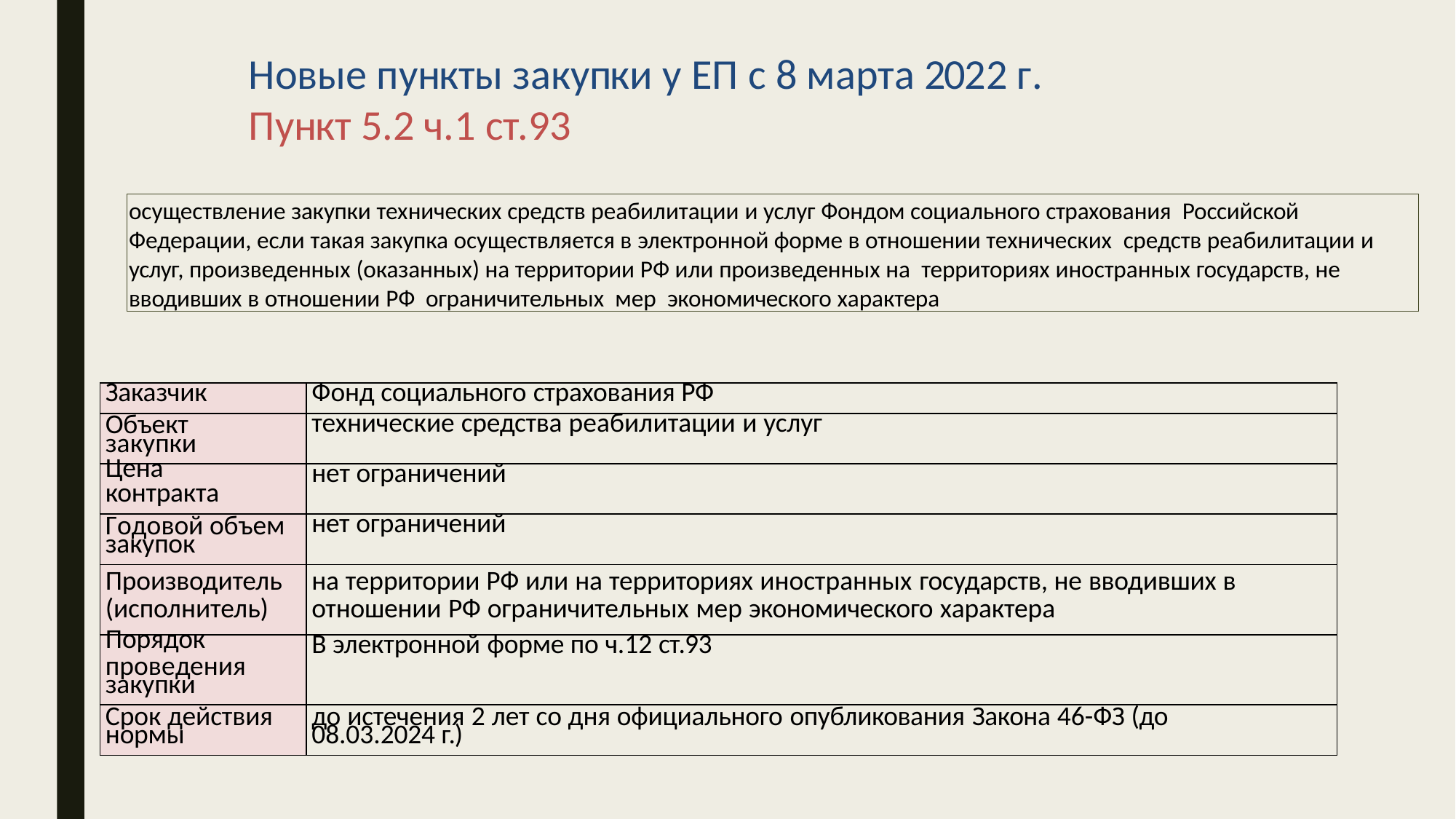

# Новые пункты закупки у ЕП с 8 марта 2022 г.  Пункт 5.2 ч.1 ст.93
осуществление закупки технических средств реабилитации и услуг Фондом социального страхования  Российской Федерации, если такая закупка осуществляется в электронной форме в отношении технических  средств реабилитации и услуг, произведенных (оказанных) на территории РФ или произведенных на  территориях иностранных государств, не вводивших в отношении РФ ограничительных мер  экономического характера
| Заказчик | Фонд социального страхования РФ |
| --- | --- |
| Объект закупки | технические средства реабилитации и услуг |
| Цена контракта | нет ограничений |
| Годовой объем закупок | нет ограничений |
| Производитель (исполнитель) | на территории РФ или на территориях иностранных государств, не вводивших в отношении РФ ограничительных мер экономического характера |
| Порядок проведения закупки | В электронной форме по ч.12 ст.93 |
| Срок действия нормы | до истечения 2 лет со дня официального опубликования Закона 46-ФЗ (до 08.03.2024 г.) |